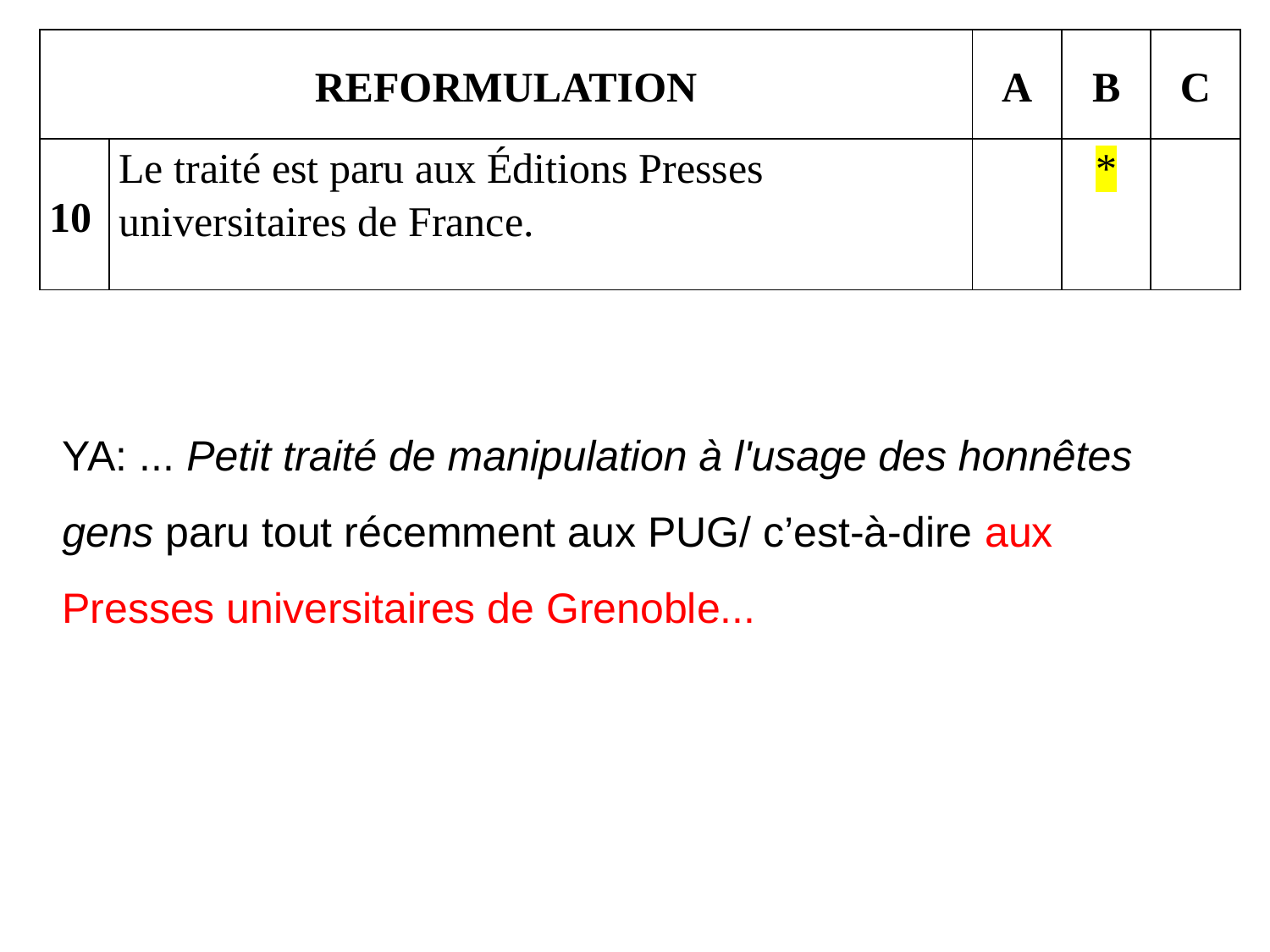

| Reformulation |  | А | В | C |
| --- | --- | --- | --- | --- |
| 10 | Le traité est paru aux Éditions Presses universitaires de France. |  | \* |  |
YA: ... Petit traité de manipulation à l'usage des honnêtes gens paru tout récemment aux PUG/ c’est-à-dire aux Presses universitaires de Grenoble...